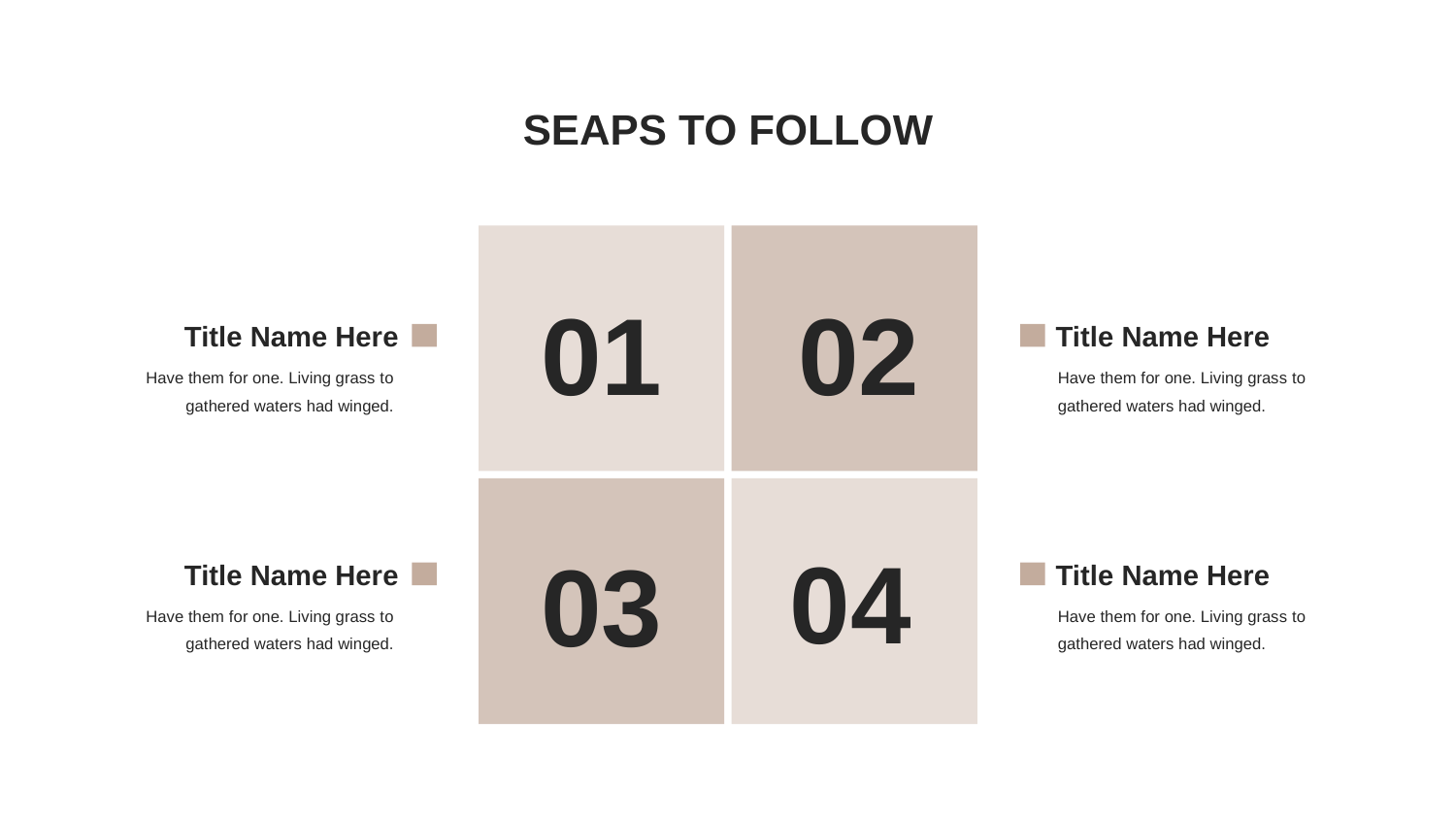

SEAPS TO FOLLOW

01
02
Title Name Here

Have them for one. Living grass to
gathered waters had winged.
Title Name Here

Have them for one. Living grass to
gathered waters had winged.
Title Name Here

Have them for one. Living grass to
gathered waters had winged.
Title Name Here

Have them for one. Living grass to
gathered waters had winged.

04
03